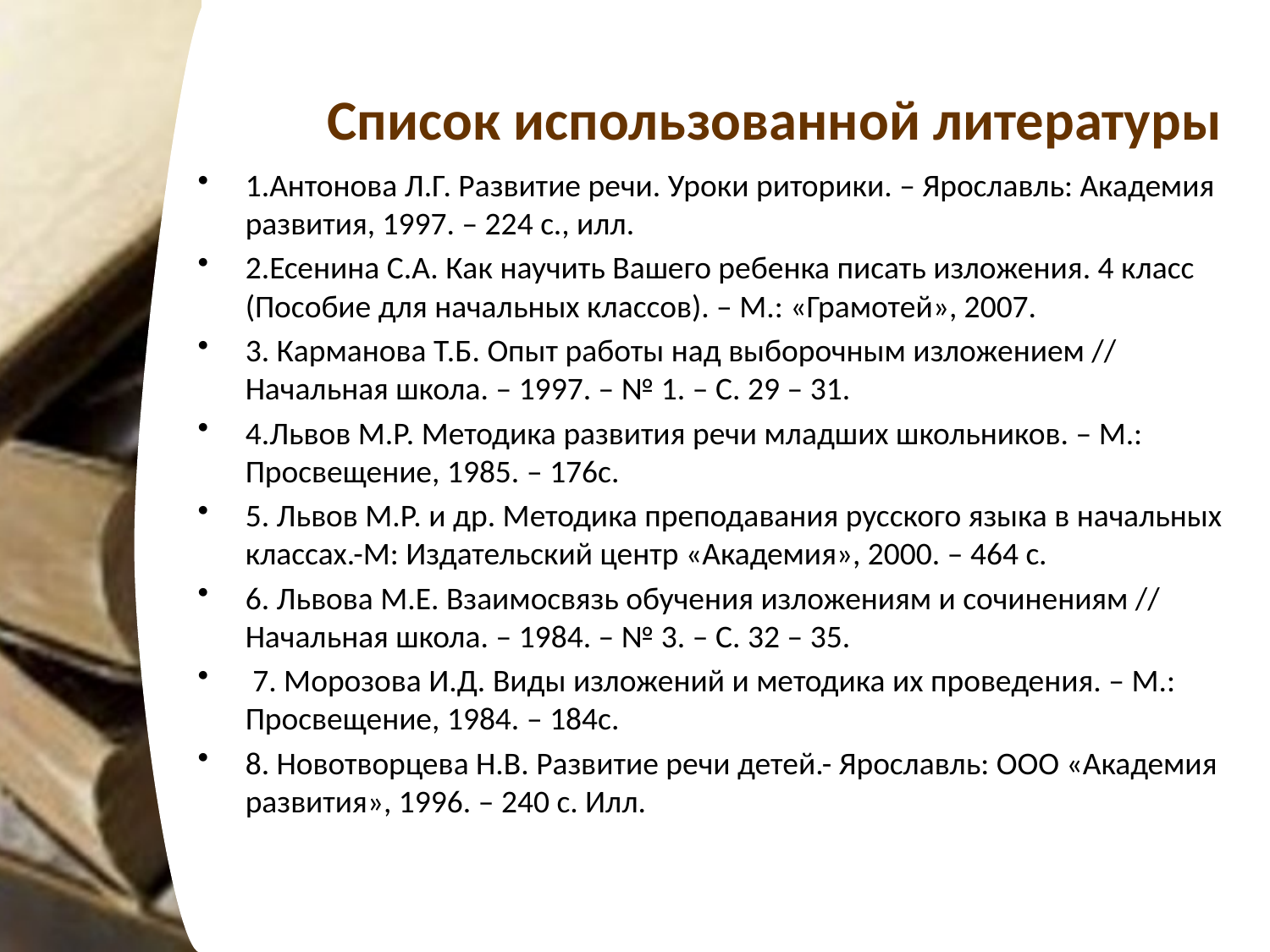

# Список использованной литературы
1.Антонова Л.Г. Развитие речи. Уроки риторики. – Ярославль: Академия развития, 1997. – 224 с., илл.
2.Есенина С.А. Как научить Вашего ребенка писать изложения. 4 класс (Пособие для начальных классов). – М.: «Грамотей», 2007.
3. Карманова Т.Б. Опыт работы над выборочным изложением // Начальная школа. – 1997. – № 1. – С. 29 – 31.
4.Львов М.Р. Методика развития речи младших школьников. – М.: Просвещение, 1985. – 176с.
5. Львов М.Р. и др. Методика преподавания русского языка в начальных классах.-М: Издательский центр «Академия», 2000. – 464 с.
6. Львова М.Е. Взаимосвязь обучения изложениям и сочинениям // Начальная школа. – 1984. – № 3. – С. 32 – 35.
 7. Морозова И.Д. Виды изложений и методика их проведения. – М.: Просвещение, 1984. – 184с.
8. Новотворцева Н.В. Развитие речи детей.- Ярославль: ООО «Академия развития», 1996. – 240 с. Илл.